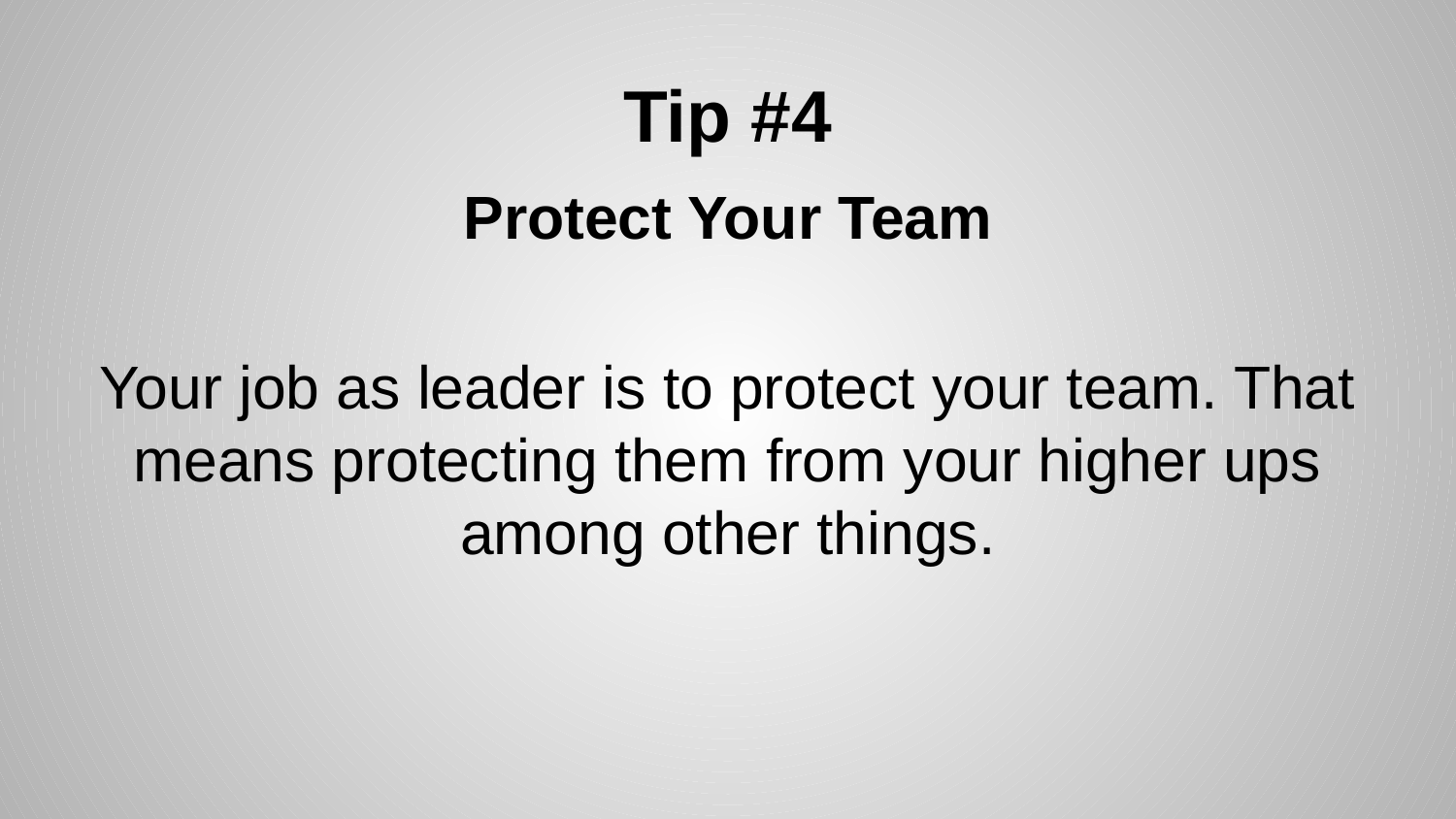

# Tip #4

Protect Your Team

Your job as leader is to protect your team. That means protecting them from your higher ups among other things.